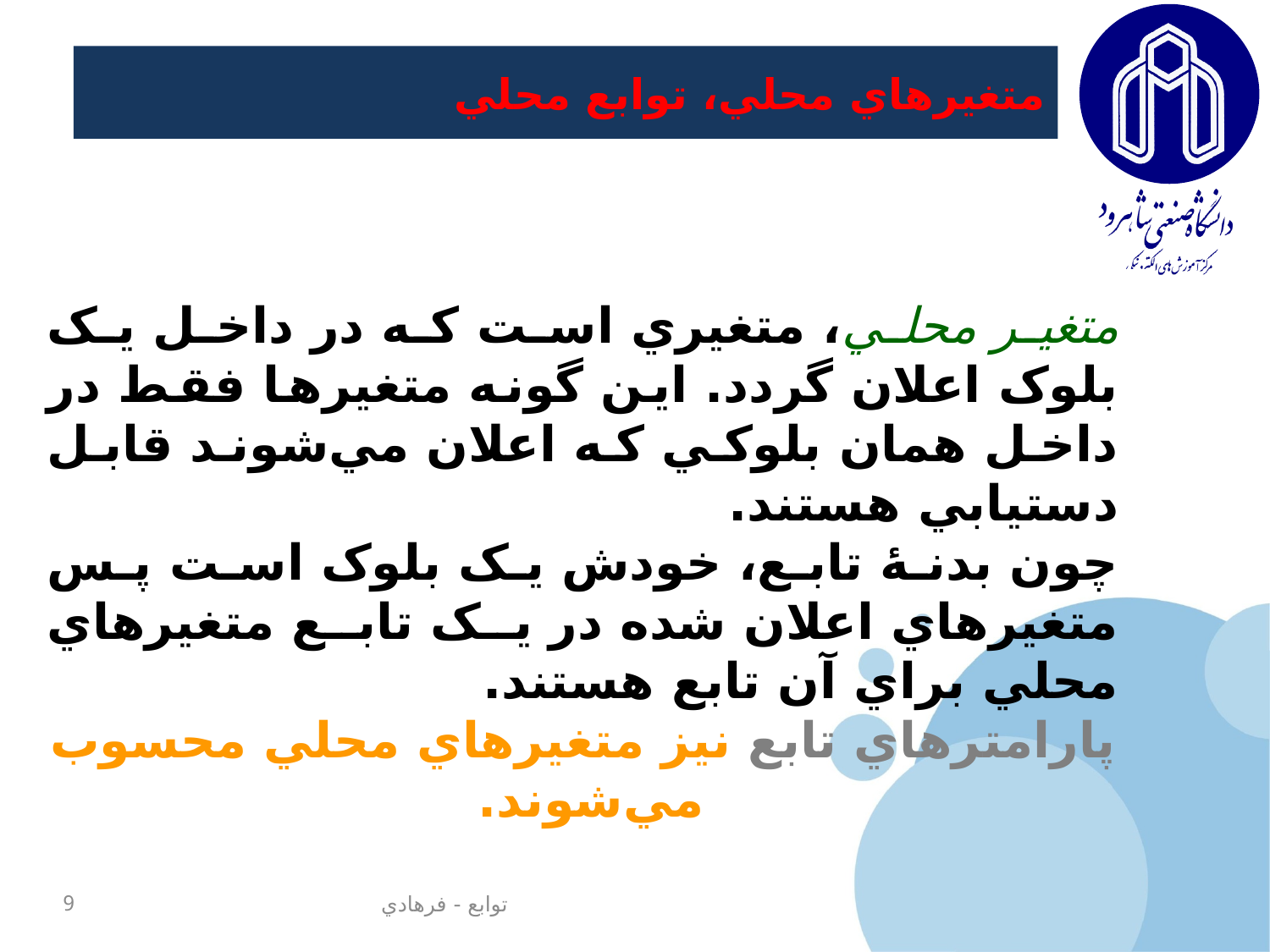

# متغيرهاي محلي، توابع محلي

متغير محلي، متغيري است که در داخل يک بلوک اعلان گردد. اين گونه متغيرها فقط در داخل همان بلوکي که اعلان مي‌شوند قابل دستيابي هستند.
چون بدنۀ تابع، خودش يک بلوک است پس متغيرهاي اعلان شده در يک تابع متغيرهاي محلي براي آن تابع هستند.
پارامترهاي تابع نيز متغيرهاي محلي محسوب مي‌شوند.

9
توابع - فرهادي